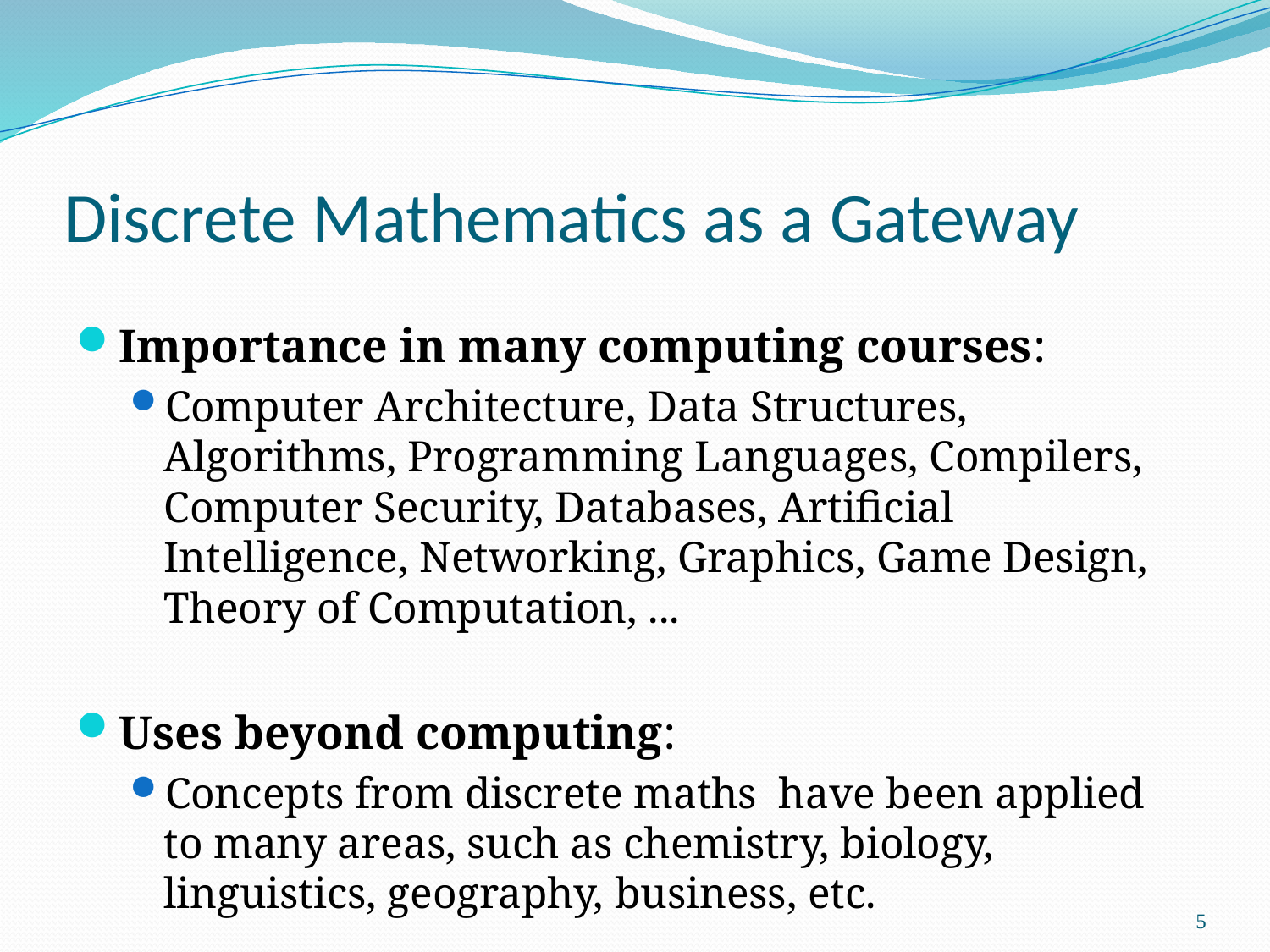

# Discrete Mathematics as a Gateway
Importance in many computing courses:
Computer Architecture, Data Structures, Algorithms, Programming Languages, Compilers, Computer Security, Databases, Artificial Intelligence, Networking, Graphics, Game Design, Theory of Computation, ...

Uses beyond computing:
Concepts from discrete maths  have been applied to many areas, such as chemistry, biology, linguistics, geography, business, etc.

5